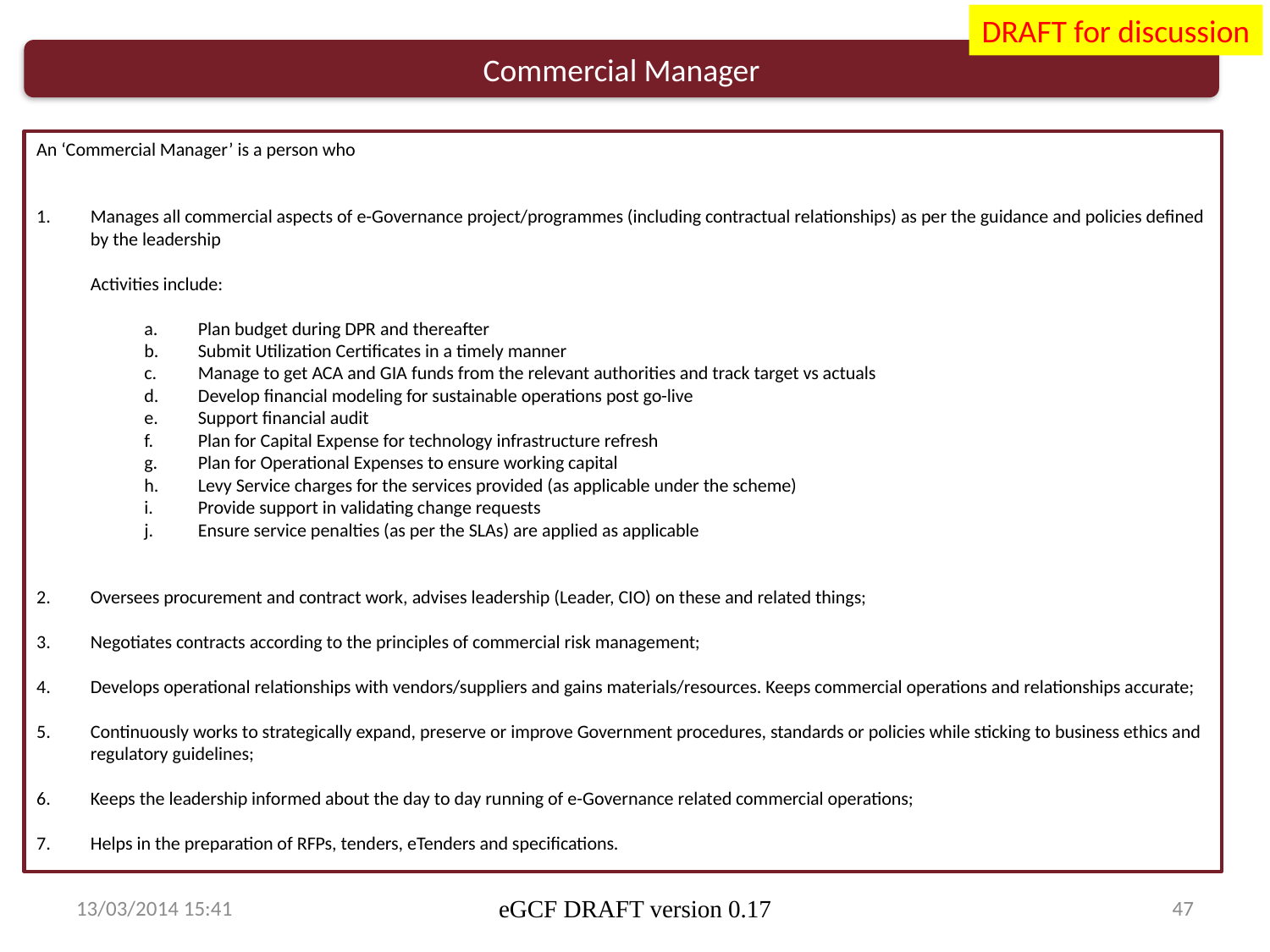

DRAFT for discussion
Commercial Manager
An ‘Commercial Manager’ is a person who

Manages all commercial aspects of e-Governance project/programmes (including contractual relationships) as per the guidance and policies defined by the leadership

Activities include:

Plan budget during DPR and thereafter
Submit Utilization Certificates in a timely manner
Manage to get ACA and GIA funds from the relevant authorities and track target vs actuals
Develop financial modeling for sustainable operations post go-live
Support financial audit
Plan for Capital Expense for technology infrastructure refresh
Plan for Operational Expenses to ensure working capital
Levy Service charges for the services provided (as applicable under the scheme)
Provide support in validating change requests
Ensure service penalties (as per the SLAs) are applied as applicable

Oversees procurement and contract work, advises leadership (Leader, CIO) on these and related things;

Negotiates contracts according to the principles of commercial risk management;

Develops operational relationships with vendors/suppliers and gains materials/resources. Keeps commercial operations and relationships accurate;

Continuously works to strategically expand, preserve or improve Government procedures, standards or policies while sticking to business ethics and regulatory guidelines;

Keeps the leadership informed about the day to day running of e-Governance related commercial operations;

Helps in the preparation of RFPs, tenders, eTenders and specifications.

13/03/2014 15:41
eGCF DRAFT version 0.17
47